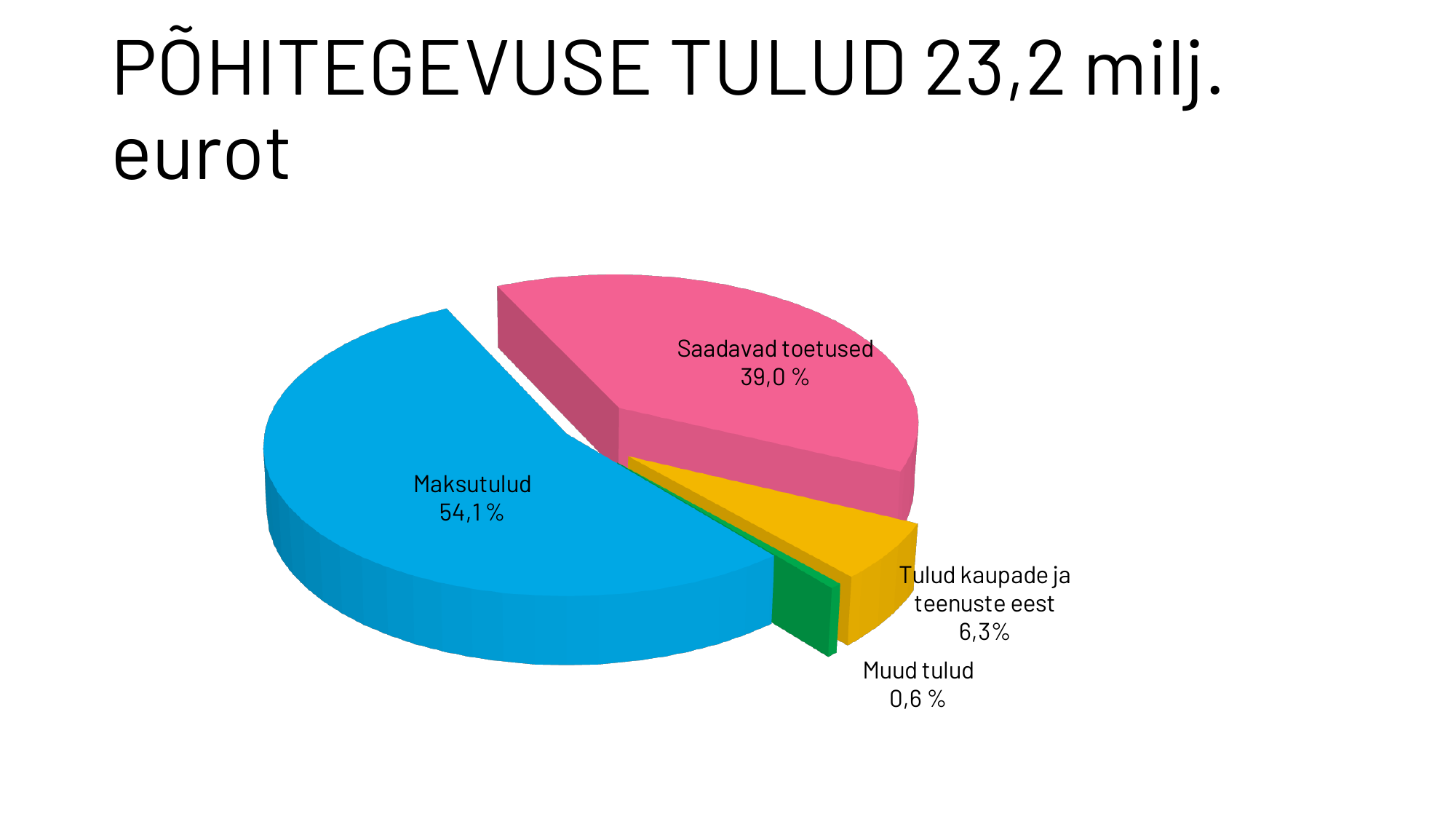

# PÕHITEGEVUSE TULUD 23,2 milj. eurot

[unsupported chart]